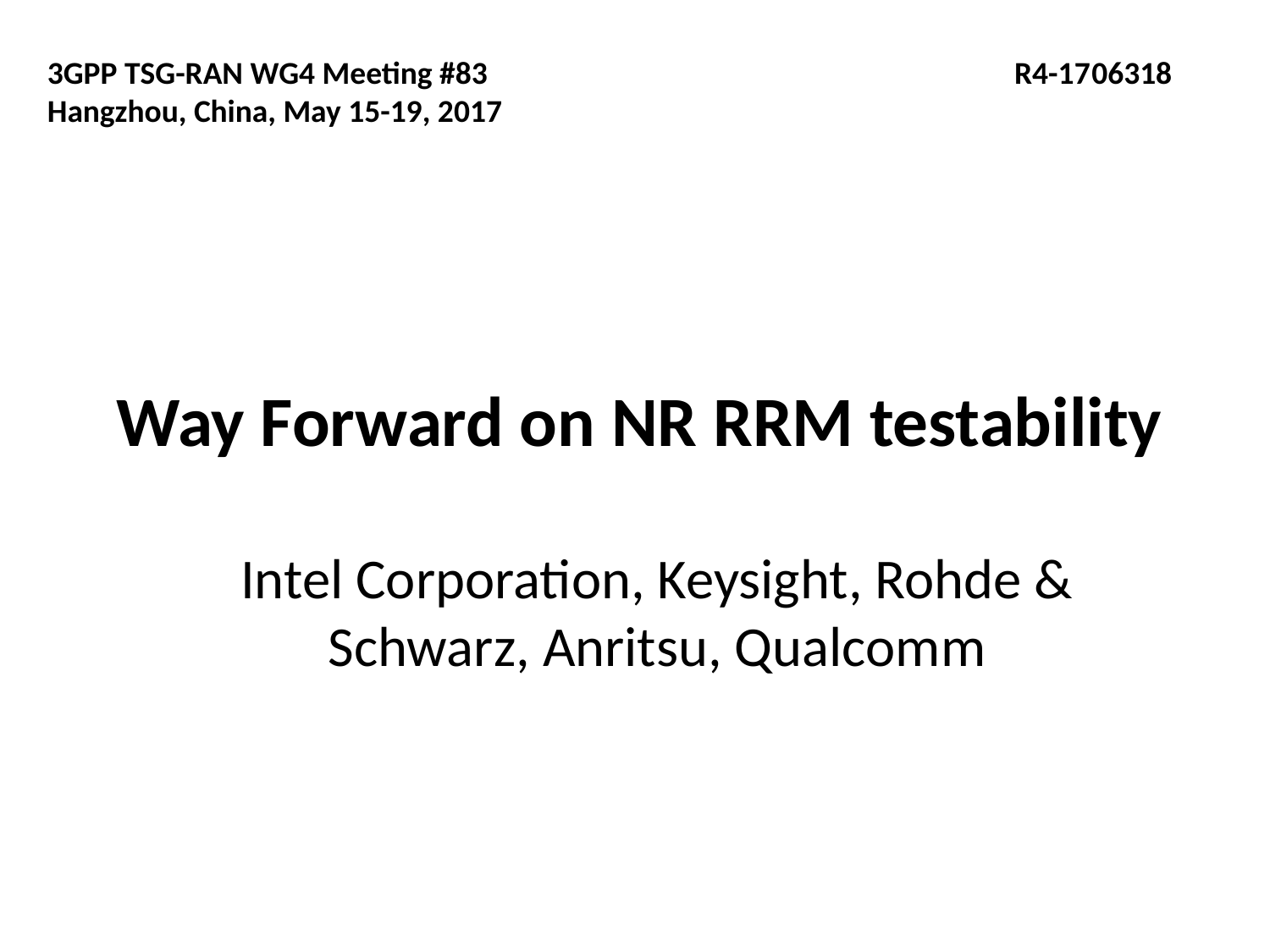

3GPP TSG-RAN WG4 Meeting #83	                                                                R4-1706318
Hangzhou, China, May 15-19, 2017
# Way Forward on NR RRM testability
Intel Corporation, Keysight, Rohde & Schwarz, Anritsu, Qualcomm